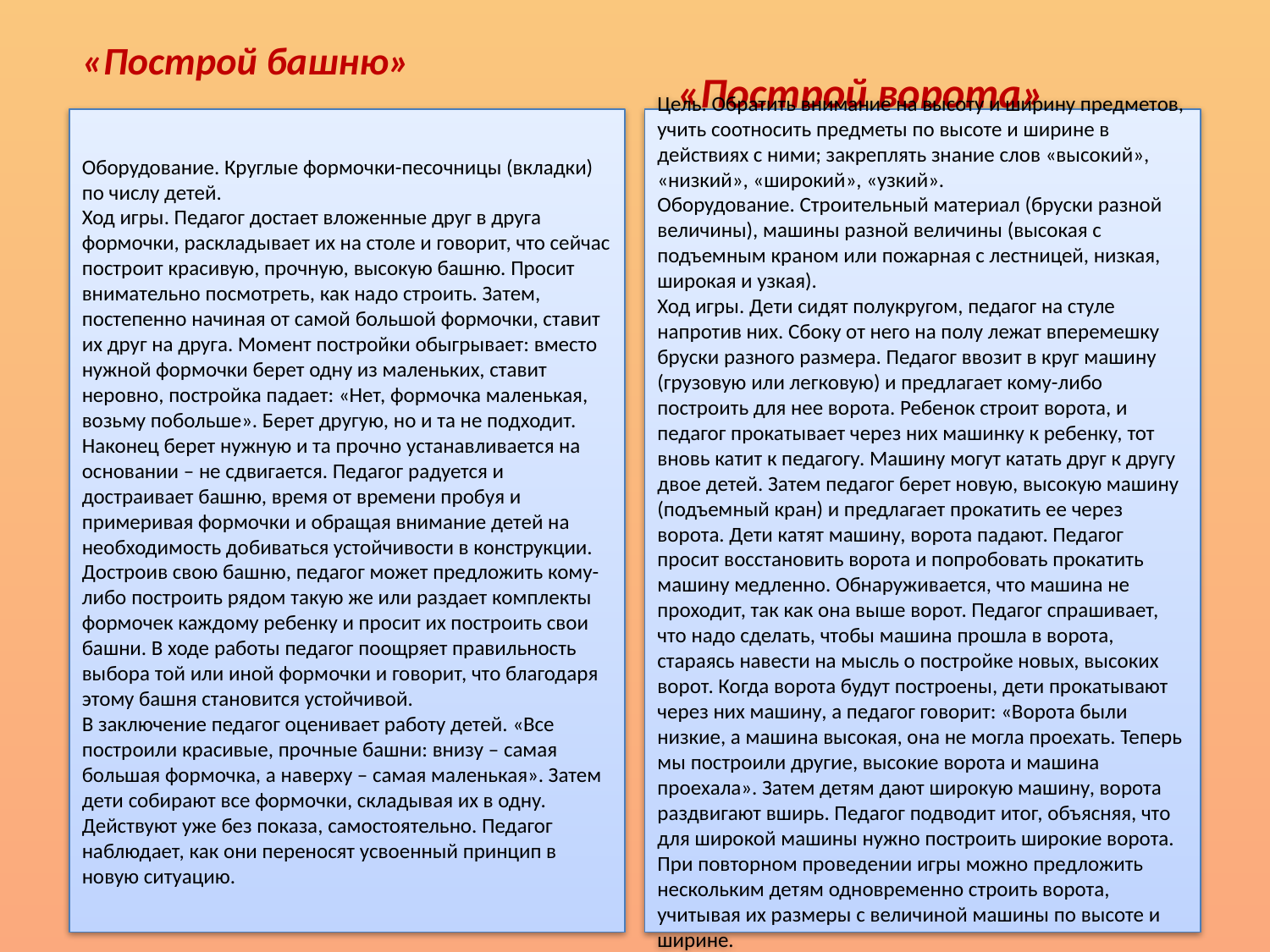

«Построй ворота»

«Построй башню»
Оборудование. Круглые формочки-песочницы (вкладки) по числу детей.
Ход игры. Педагог достает вложенные друг в друга формочки, раскладывает их на столе и говорит, что сейчас построит красивую, прочную, высокую башню. Просит внимательно посмотреть, как надо строить. Затем, постепенно начиная от самой большой формочки, ставит их друг на друга. Момент постройки обыгрывает: вместо нужной формочки берет одну из маленьких, ставит неровно, постройка падает: «Нет, формочка маленькая, возьму побольше». Берет другую, но и та не подходит. Наконец берет нужную и та прочно устанавливается на основании – не сдвигается. Педагог радуется и достраивает башню, время от времени пробуя и примеривая формочки и обращая внимание детей на необходимость добиваться устойчивости в конструкции.
Достроив свою башню, педагог может предложить кому-либо построить рядом такую же или раздает комплекты формочек каждому ребенку и просит их построить свои башни. В ходе работы педагог поощряет правильность выбора той или иной формочки и говорит, что благодаря этому башня становится устойчивой.
В заключение педагог оценивает работу детей. «Все построили красивые, прочные башни: внизу – самая большая формочка, а наверху – самая маленькая». Затем дети собирают все формочки, складывая их в одну. Действуют уже без показа, самостоятельно. Педагог наблюдает, как они переносят усвоенный принцип в новую ситуацию.
Цель. Обратить внимание на высоту и ширину предметов, учить соотносить предметы по высоте и ширине в действиях с ними; закреплять знание слов «высокий», «низкий», «широкий», «узкий».
Оборудование. Строительный материал (бруски разной величины), машины разной величины (высокая с подъемным краном или пожарная с лестницей, низкая, широкая и узкая).
Ход игры. Дети сидят полукругом, педагог на стуле напротив них. Сбоку от него на полу лежат вперемешку бруски разного размера. Педагог ввозит в круг машину (грузовую или легковую) и предлагает кому-либо построить для нее ворота. Ребенок строит ворота, и педагог прокатывает через них машинку к ребенку, тот вновь катит к педагогу. Машину могут катать друг к другу двое детей. Затем педагог берет новую, высокую машину (подъемный кран) и предлагает прокатить ее через ворота. Дети катят машину, ворота падают. Педагог просит восстановить ворота и попробовать прокатить машину медленно. Обнаруживается, что машина не проходит, так как она выше ворот. Педагог спрашивает, что надо сделать, чтобы машина прошла в ворота, стараясь навести на мысль о постройке новых, высоких ворот. Когда ворота будут построены, дети прокатывают через них машину, а педагог говорит: «Ворота были низкие, а машина высокая, она не могла проехать. Теперь мы построили другие, высокие ворота и машина проехала». Затем детям дают широкую машину, ворота раздвигают вширь. Педагог подводит итог, объясняя, что для широкой машины нужно построить широкие ворота. При повторном проведении игры можно предложить нескольким детям одновременно строить ворота, учитывая их размеры с величиной машины по высоте и ширине.